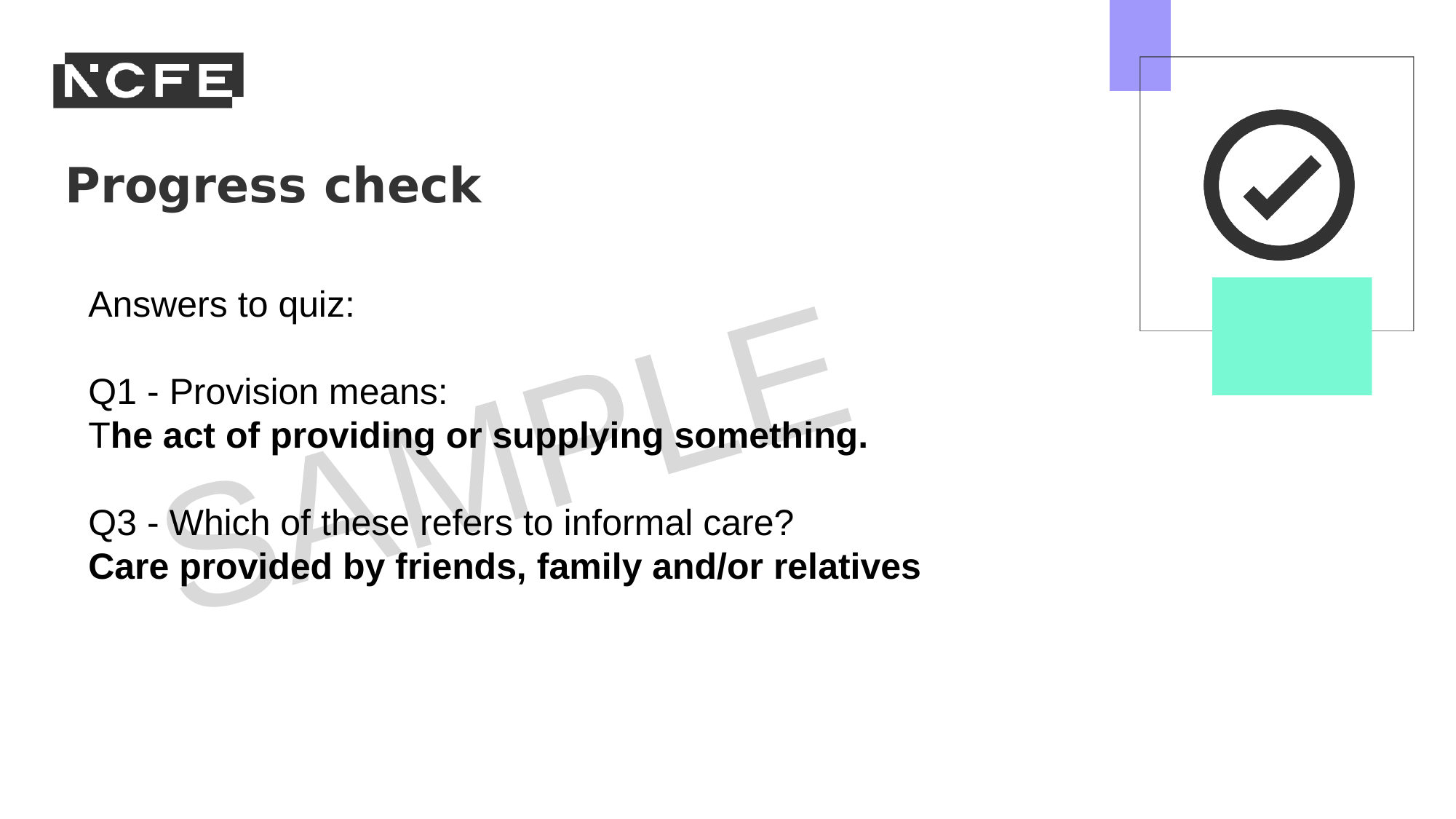

Answers to quiz:​
​
Q1 - Provision means: The act of providing or supplying something.

Q3 - Which of these refers to informal care?
Care provided by friends, family and/or relatives